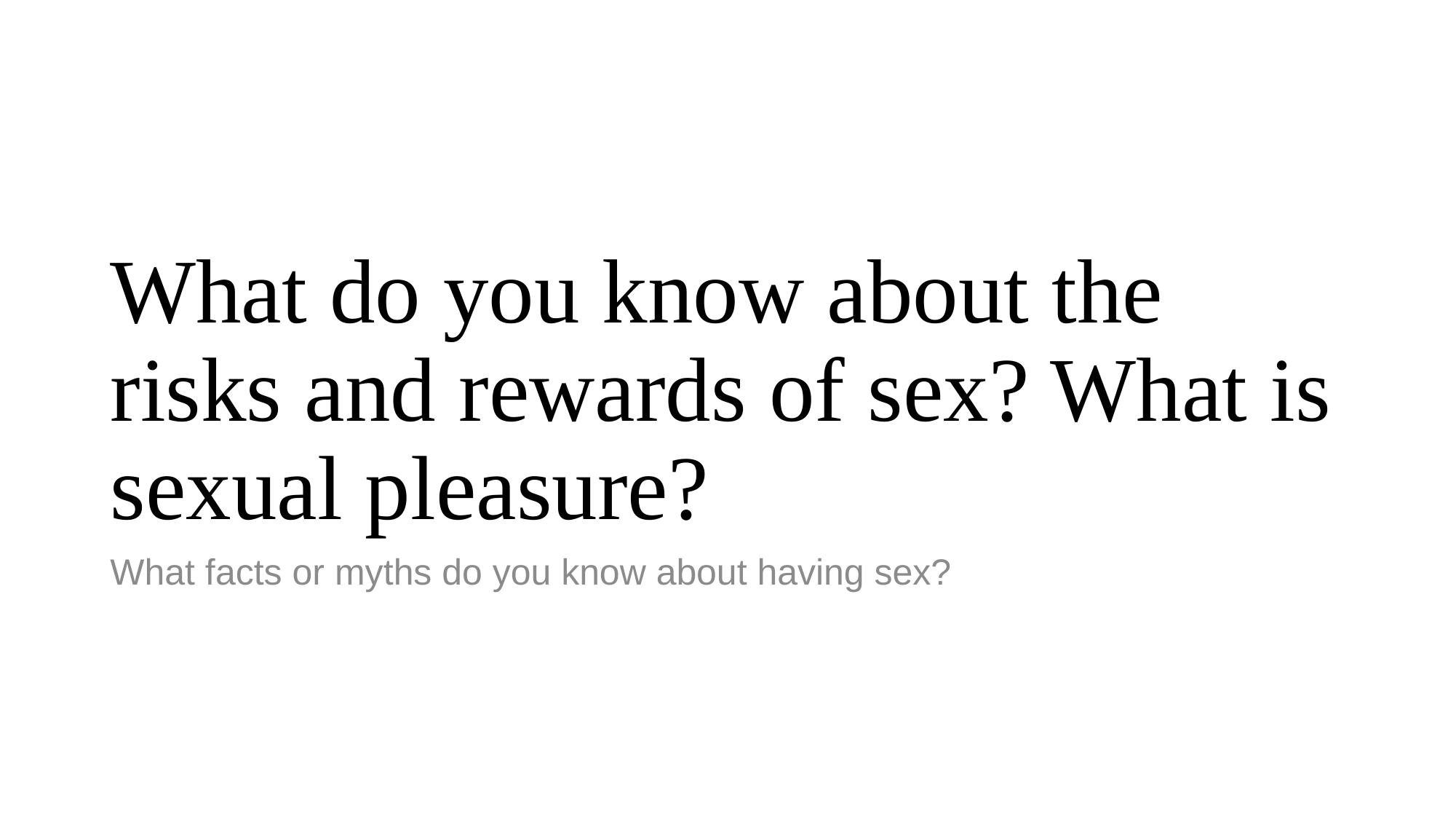

# What do you know about the risks and rewards of sex? What is sexual pleasure?
What facts or myths do you know about having sex?